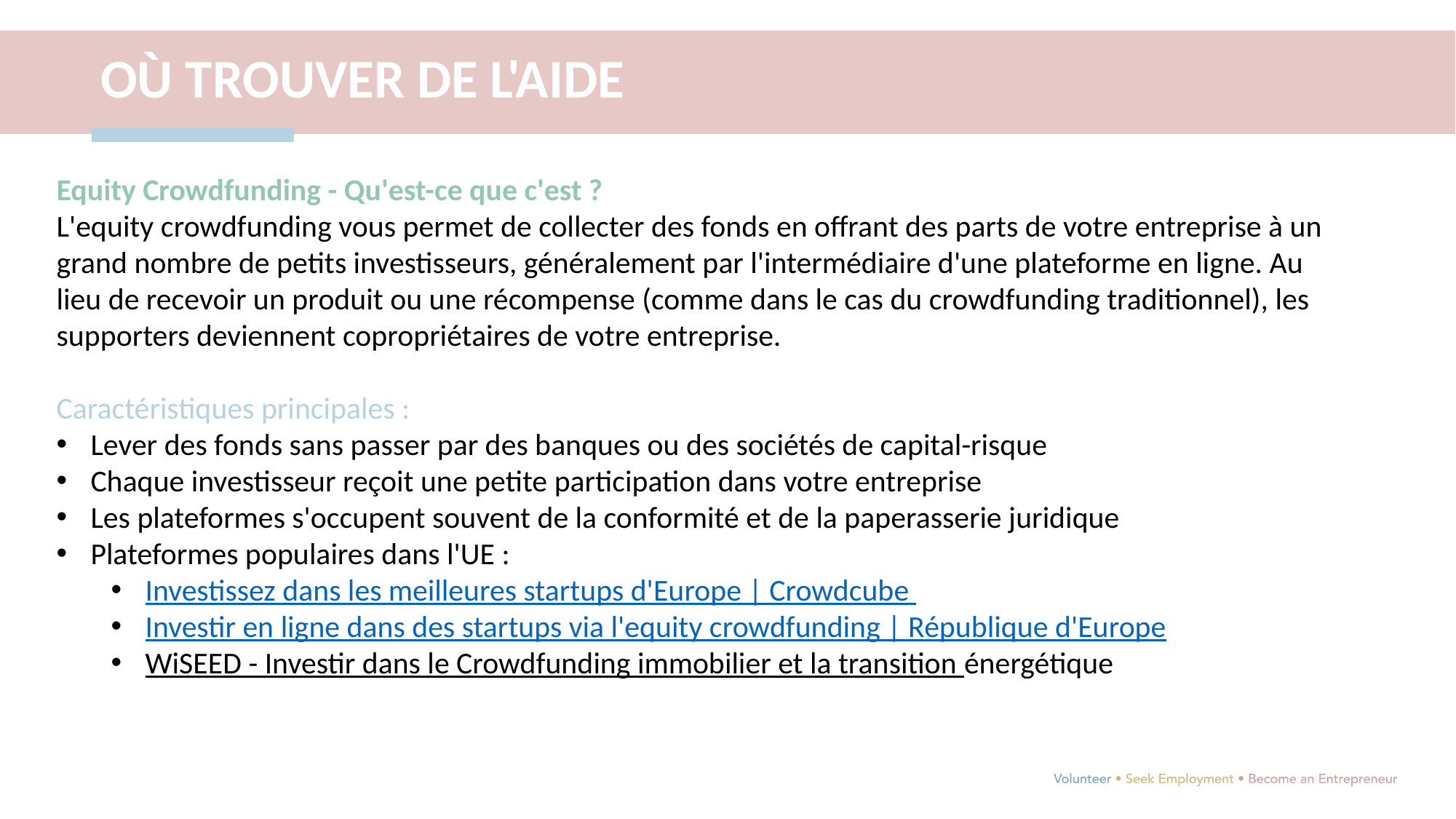

OÙ TROUVER DE L'AIDE
Equity Crowdfunding - Qu'est-ce que c'est ?
L'equity crowdfunding vous permet de collecter des fonds en offrant des parts de votre entreprise à un grand nombre de petits investisseurs, généralement par l'intermédiaire d'une plateforme en ligne. Au lieu de recevoir un produit ou une récompense (comme dans le cas du crowdfunding traditionnel), les supporters deviennent copropriétaires de votre entreprise.

Caractéristiques principales :
Lever des fonds sans passer par des banques ou des sociétés de capital-risque
Chaque investisseur reçoit une petite participation dans votre entreprise
Les plateformes s'occupent souvent de la conformité et de la paperasserie juridique
Plateformes populaires dans l'UE :
Investissez dans les meilleures startups d'Europe | Crowdcube
Investir en ligne dans des startups via l'equity crowdfunding | République d'Europe
WiSEED - Investir dans le Crowdfunding immobilier et la transition énergétique